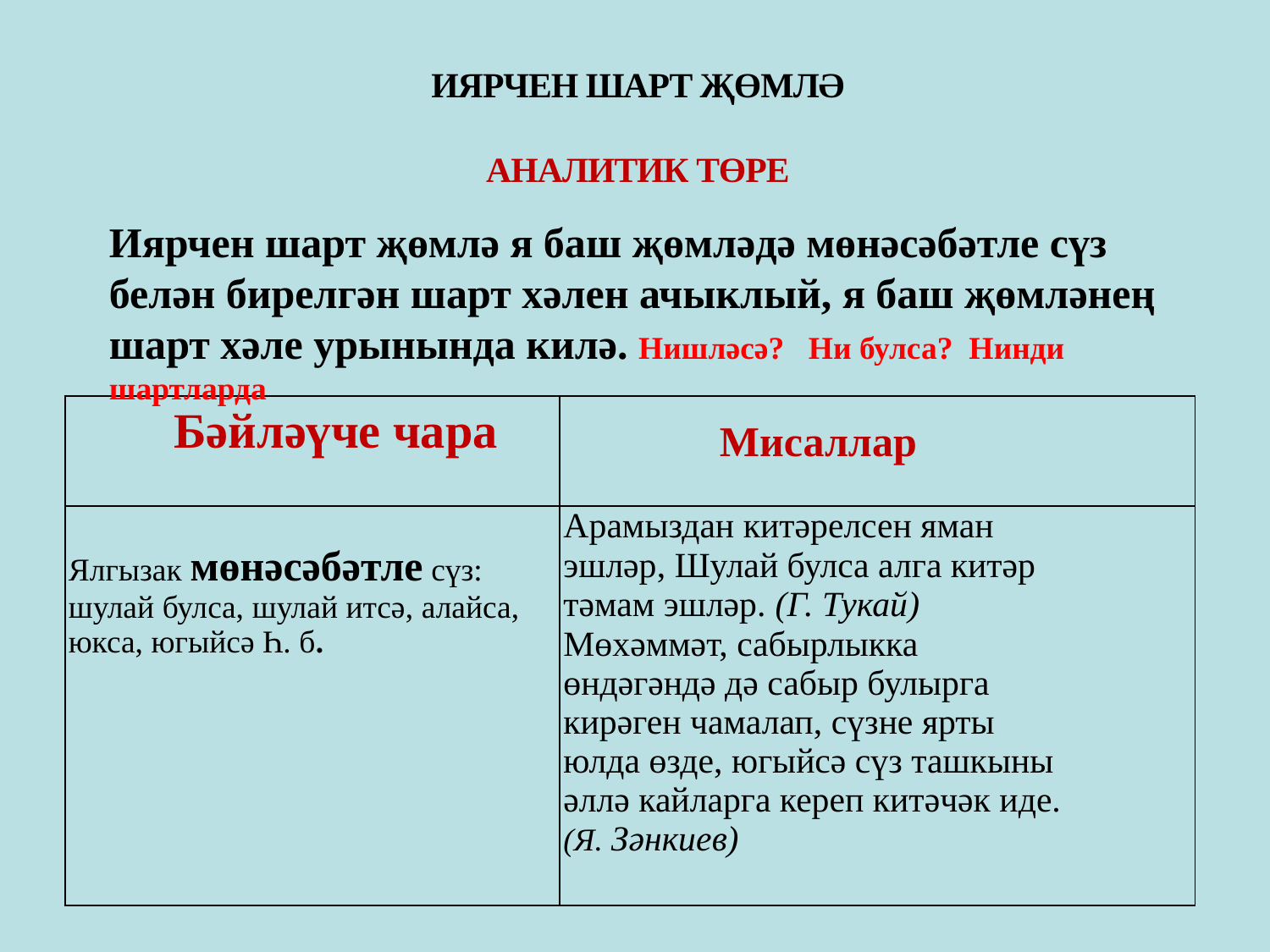

ИЯРЧЕН ШАРТ ҖӨМЛӘ

АНАЛИТИК ТӨРЕ

Иярчен шарт җөмлә я баш җөмләдә мөнәсәбәтле сүз белән бирелгән шарт хәлен ачыклый, я баш җөмләнең шарт хәле урынында килә. Нишләсә?   Ни булса?  Нинди шартларда
| Бәйләүче чара | Мисаллар |
| --- | --- |
| Ялгызак мөнәсәбәтле сүз: шулай булса, шулай итсә, алайса, юкса, югыйсә Һ. б. | Арамыздан китәрелсен яман эшләр, Шулай булса алга китәр тәмам эшләр. (Г. Тукай)   Мөхәммәт, сабырлыкка өндәгәндә дә сабыр булырга кирәген чамалап, сүзне ярты юлда өзде, югыйсә сүз ташкыны әллә кайларга кереп китәчәк иде. (Я. Зәнкиев) |